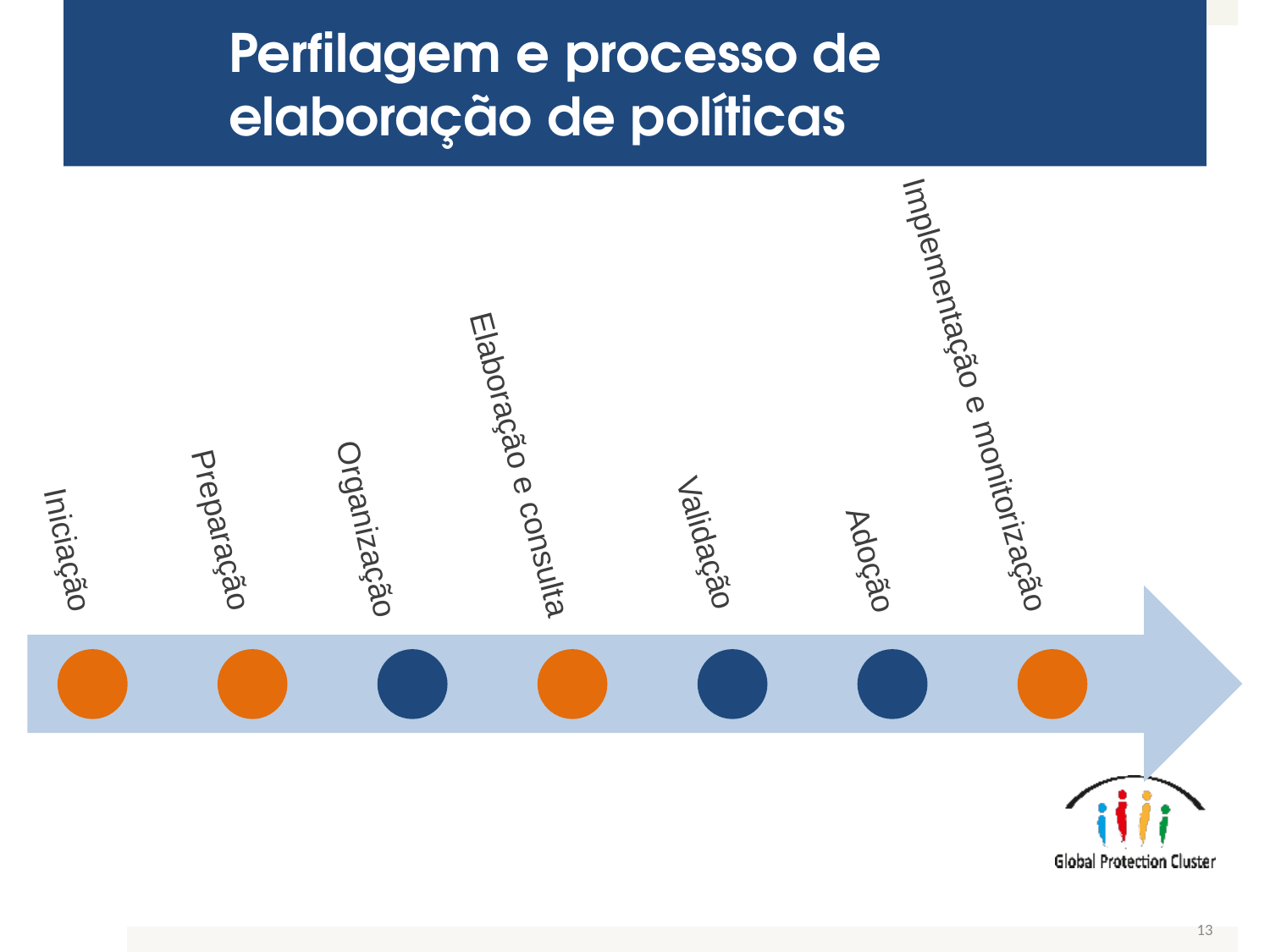

# Perfilagem e processo de elaboração de políticas
Preparação
Iniciação
Validação
Implementação e monitorização
Adoção
Organização
Elaboração e consulta